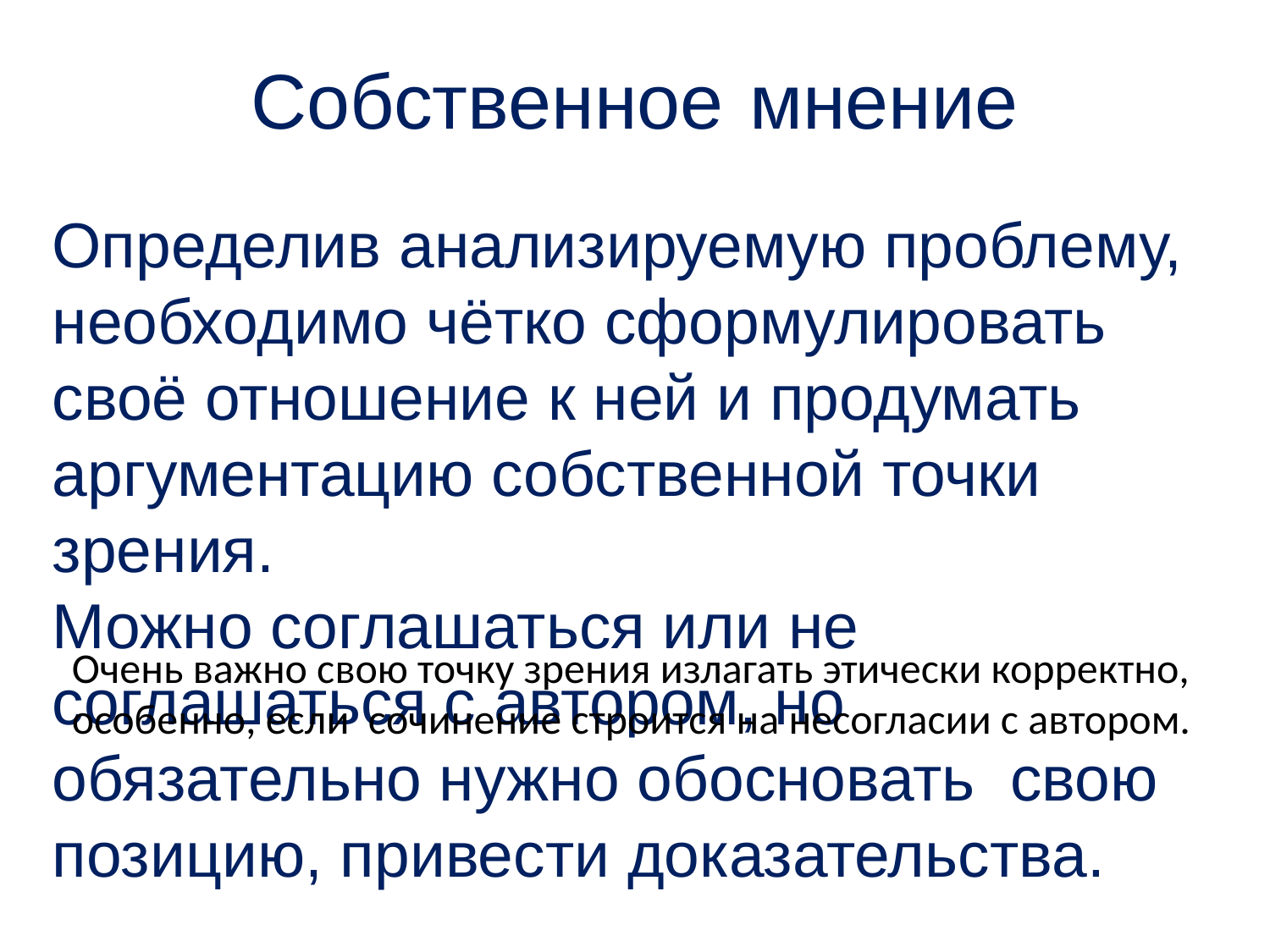

# Собственное мнение
Определив анализируемую проблему, необходимо чётко сформулировать  своё отношение к ней и продумать аргументацию собственной точки зрения.
Можно соглашаться или не соглашаться с автором, но обязательно нужно обосновать  свою позицию, привести доказательства.
Очень важно свою точку зрения излагать этически корректно, особенно, если  сочинение строится на несогласии с автором.